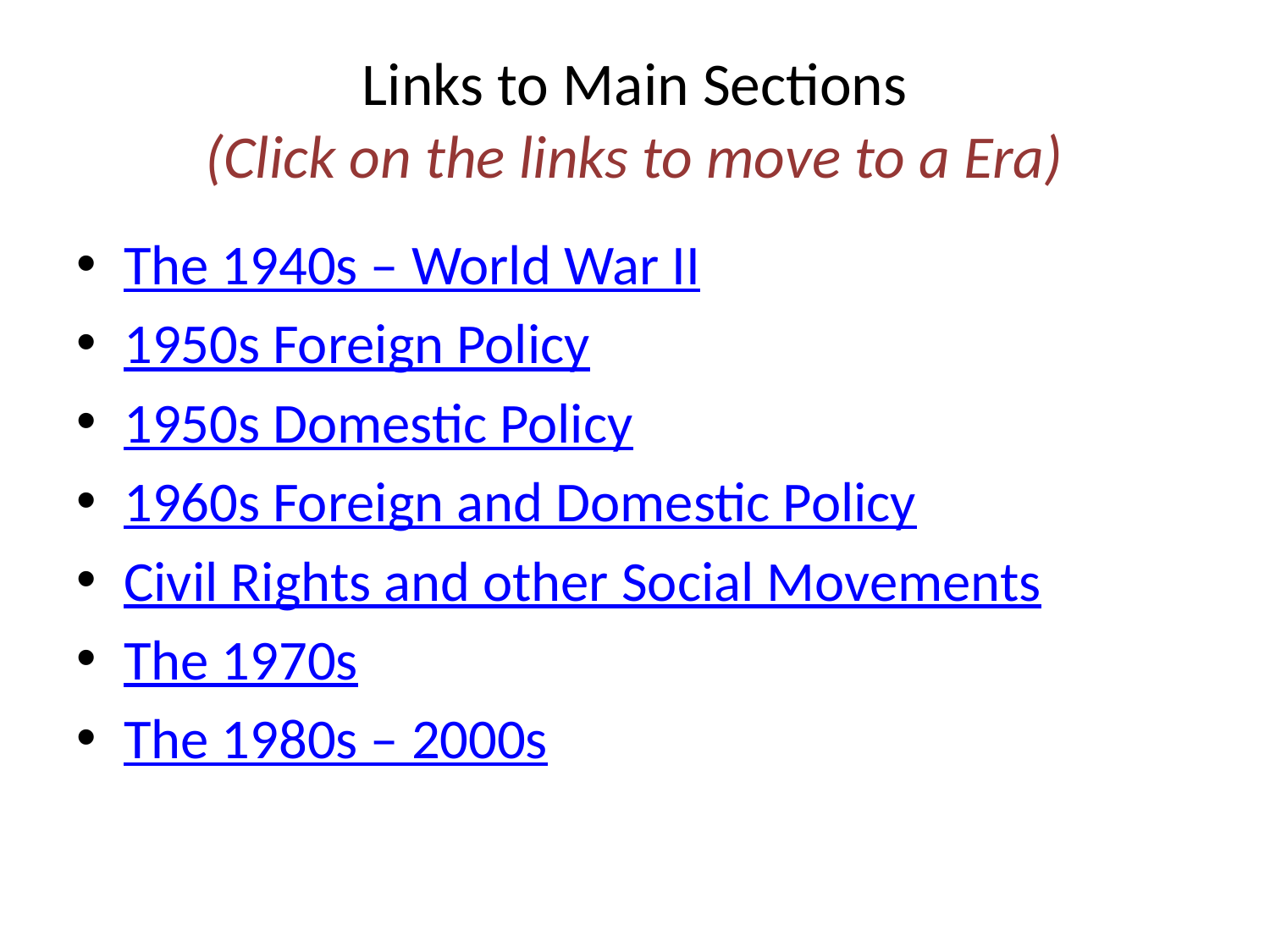

# Links to Main Sections (Click on the links to move to a Era)
The 1940s – World War II
1950s Foreign Policy
1950s Domestic Policy
1960s Foreign and Domestic Policy
Civil Rights and other Social Movements
The 1970s
The 1980s – 2000s